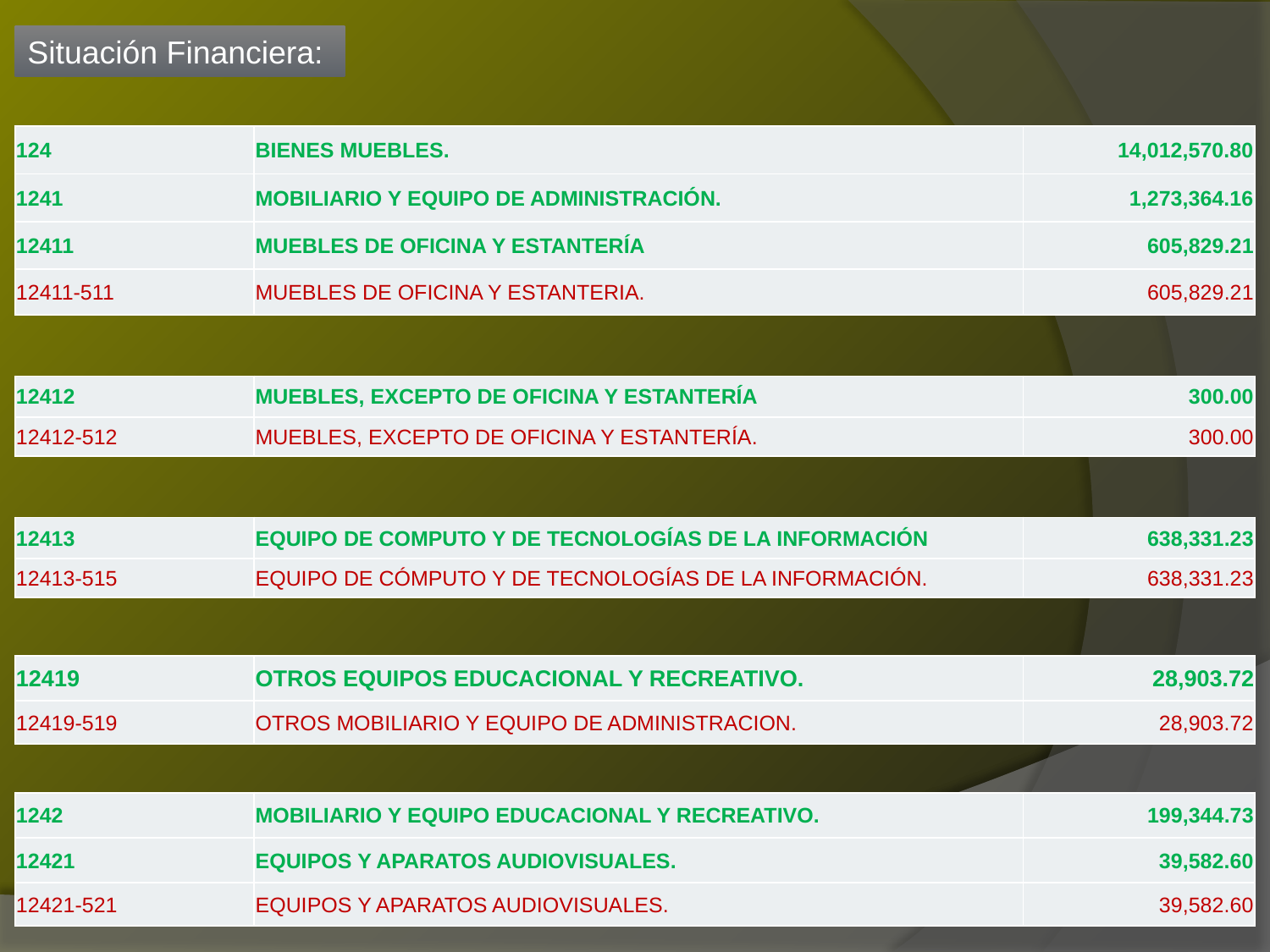

Situación Financiera:
| 124 | BIENES MUEBLES. | 14,012,570.80 |
| --- | --- | --- |
| 1241 | MOBILIARIO Y EQUIPO DE ADMINISTRACIÓN. | 1,273,364.16 |
| 12411 | MUEBLES DE OFICINA Y ESTANTERÍA | 605,829.21 |
| 12411-511 | MUEBLES DE OFICINA Y ESTANTERIA. | 605,829.21 |
| 12412 | MUEBLES, EXCEPTO DE OFICINA Y ESTANTERÍA | 300.00 |
| --- | --- | --- |
| 12412-512 | MUEBLES, EXCEPTO DE OFICINA Y ESTANTERÍA. | 300.00 |
| 12413 | EQUIPO DE COMPUTO Y DE TECNOLOGÍAS DE LA INFORMACIÓN | 638,331.23 |
| --- | --- | --- |
| 12413-515 | EQUIPO DE CÓMPUTO Y DE TECNOLOGÍAS DE LA INFORMACIÓN. | 638,331.23 |
| 12419 | OTROS EQUIPOS EDUCACIONAL Y RECREATIVO. | 28,903.72 |
| --- | --- | --- |
| 12419-519 | OTROS MOBILIARIO Y EQUIPO DE ADMINISTRACION. | 28,903.72 |
| 1242 | MOBILIARIO Y EQUIPO EDUCACIONAL Y RECREATIVO. | 199,344.73 |
| --- | --- | --- |
| 12421 | EQUIPOS Y APARATOS AUDIOVISUALES. | 39,582.60 |
| 12421-521 | EQUIPOS Y APARATOS AUDIOVISUALES. | 39,582.60 |